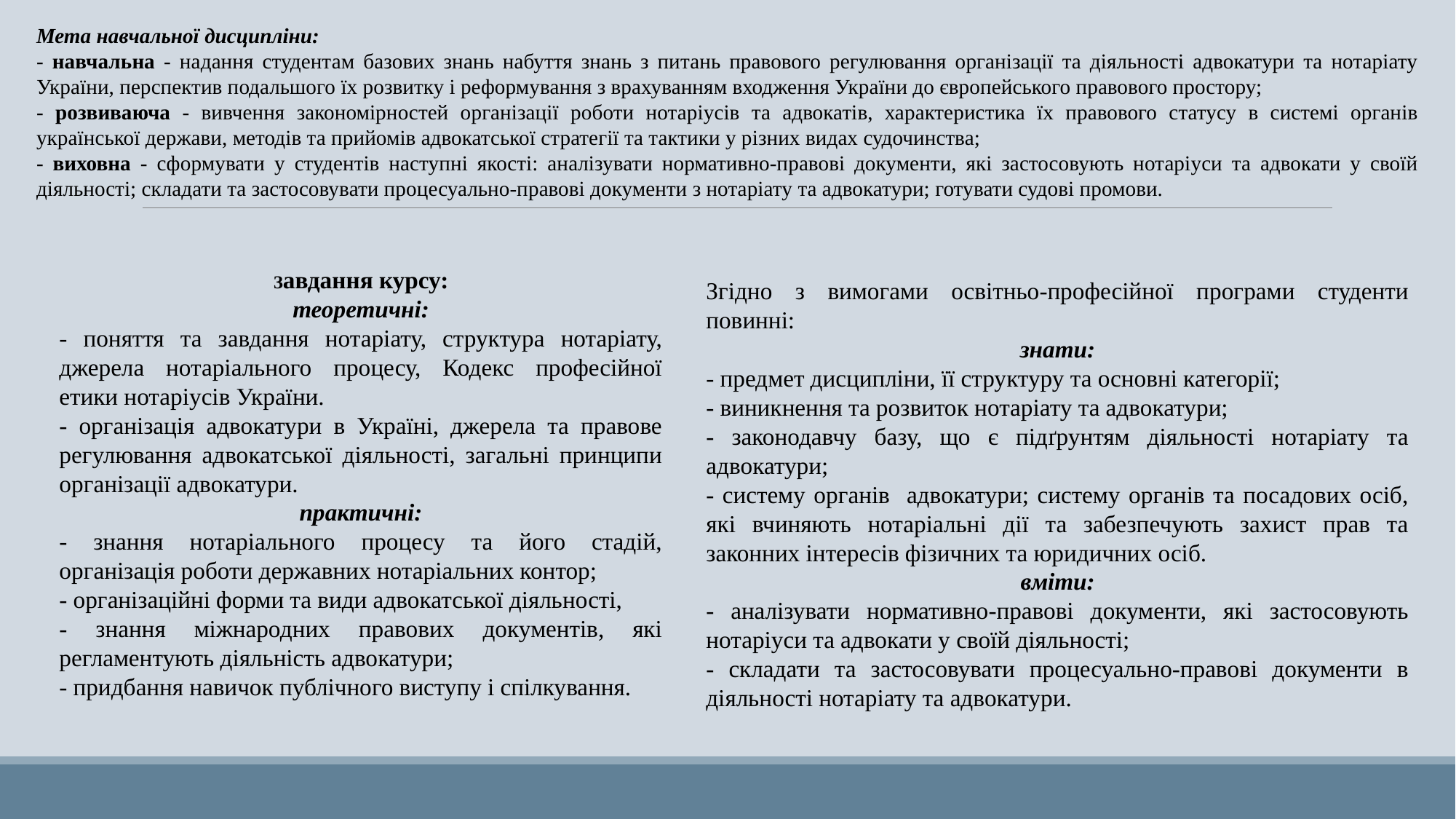

Мета навчальної дисципліни:
- навчальна - надання студентам базових знань набуття знань з питань правового регулювання організації та діяльності адвокатури та нотаріату України, перспектив подальшого їх розвитку і реформування з врахуванням входження України до європейського правового простору;
- розвиваюча - вивчення закономірностей організації роботи нотаріусів та адвокатів, характеристика їх правового статусу в системі органів української держави, методів та прийомів адвокатської стратегії та тактики у різних видах судочинства;
- виховна - сформувати у студентів наступні якості: аналізувати нормативно-правові документи, які застосовують нотаріуси та адвокати у своїй діяльності; складати та застосовувати процесуально-правові документи з нотаріату та адвокатури; готувати судові промови.
Завдання курсу:
теоретичні:
- поняття та завдання нотаріату, структура нотаріату, джерела нотаріального процесу, Кодекс професійної етики нотаріусів України.
- організація адвокатури в Україні, джерела та правове регулювання адвокатської діяльності, загальні принципи організації адвокатури.
практичні:
- знання нотаріального процесу та його стадій, організація роботи державних нотаріальних контор;
- організаційні форми та види адвокатської діяльності,
- знання міжнародних правових документів, які регламентують діяльність адвокатури;
- придбання навичок публічного виступу і спілкування.
Згідно з вимогами освітньо-професійної програми студенти повинні:
знати:
- предмет дисципліни, її структуру та основні категорії;
- виникнення та розвиток нотаріату та адвокатури;
- законодавчу базу, що є підґрунтям діяльності нотаріату та адвокатури;
- систему органів  адвокатури; систему органів та посадових осіб, які вчиняють нотаріальні дії та забезпечують захист прав та законних інтересів фізичних та юридичних осіб.
вміти:
- аналізувати нормативно-правові документи, які застосовують нотаріуси та адвокати у своїй діяльності;
- складати та застосовувати процесуально-правові документи в діяльності нотаріату та адвокатури.